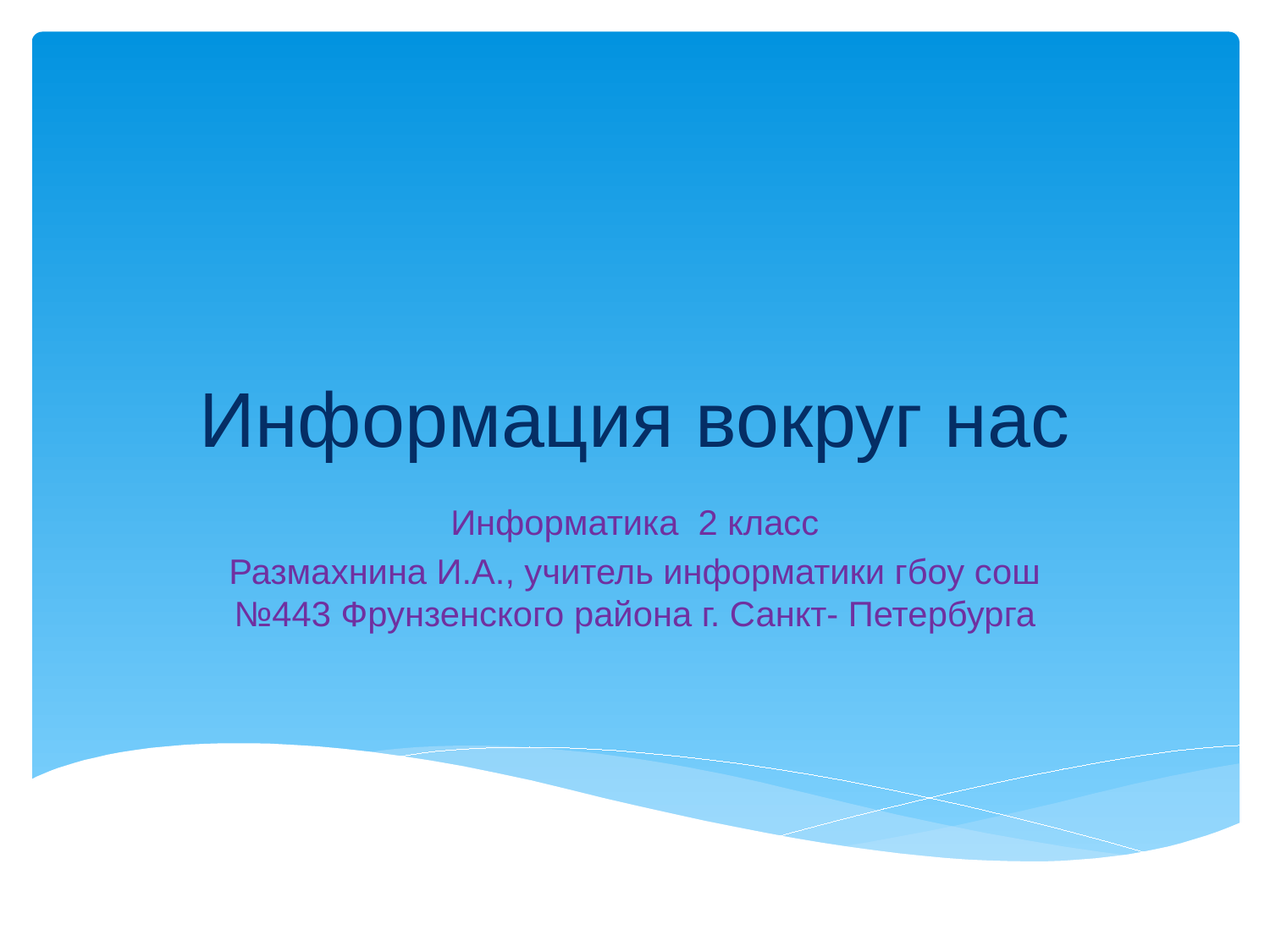

# Информация вокруг нас
Информатика  2 класс
Размахнина И.А., учитель информатики гбоу сош №443 Фрунзенского района г. Санкт- Петербурга